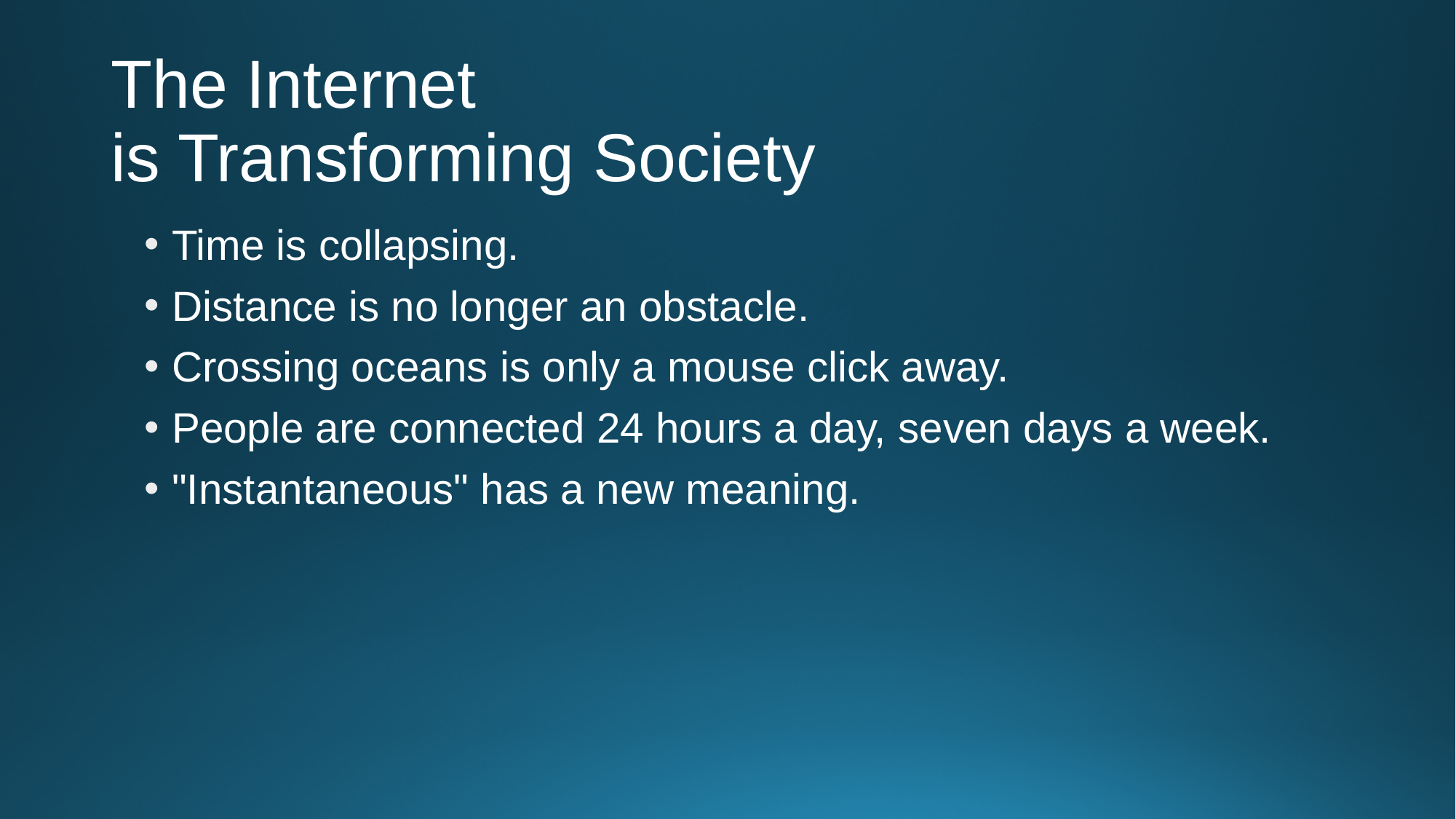

# The Internet is Transforming Society
Time is collapsing.
Distance is no longer an obstacle.
Crossing oceans is only a mouse click away.
People are connected 24 hours a day, seven days a week.
"Instantaneous" has a new meaning.